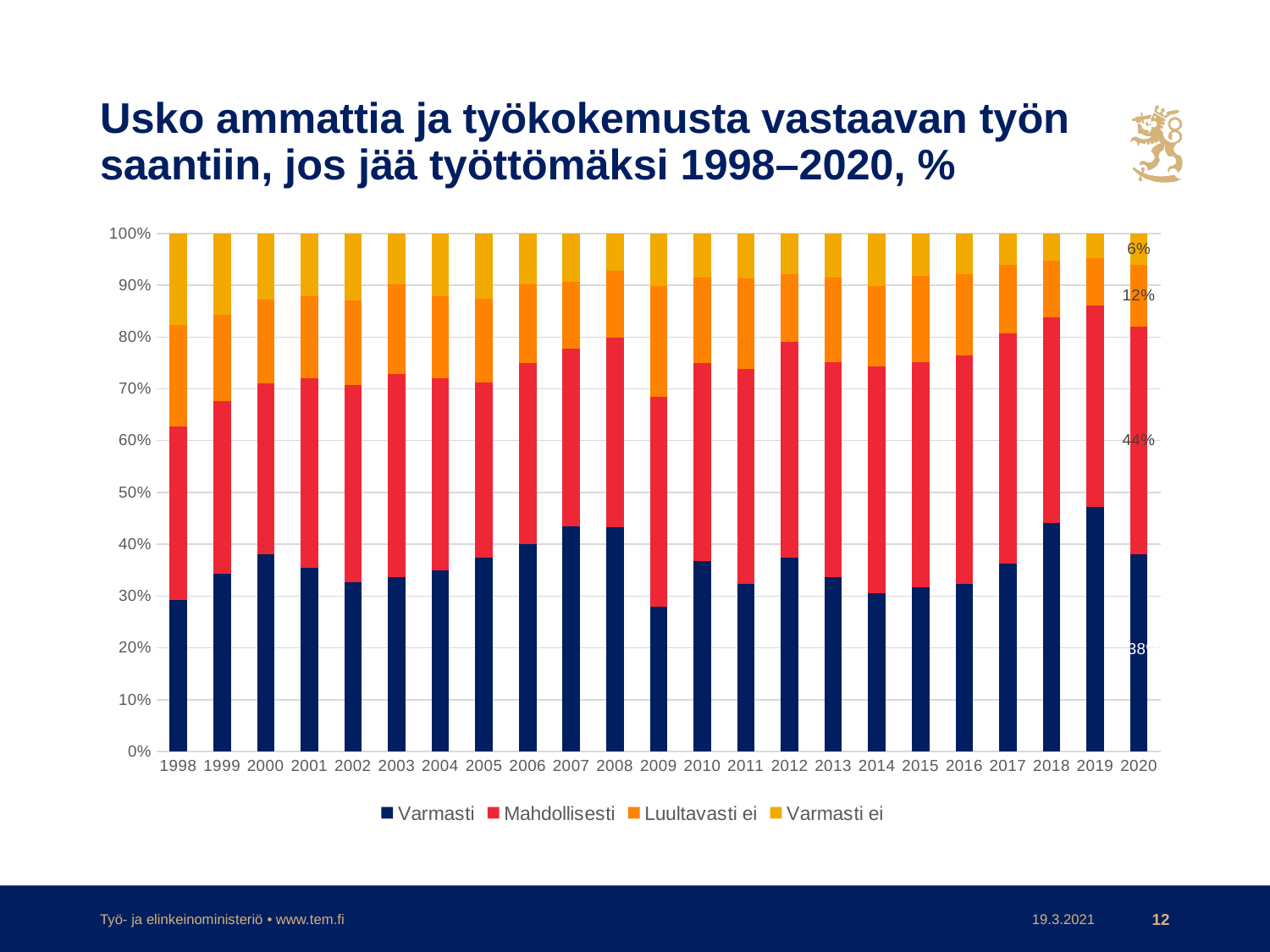

# Usko ammattia ja työkokemusta vastaavan työn saantiin, jos jää työttömäksi 1998–2020, %

### Chart

| Category | Varmasti | Mahdollisesti | Luultavasti ei | Varmasti ei  |
|---|---|---|---|---|
| 1998 | 0.293 | 0.334 | 0.196 | 0.178 |
| 1999 | 0.343 | 0.334 | 0.166 | 0.157 |
| 2000 | 0.381 | 0.33 | 0.162 | 0.127 |
| 2001 | 0.355 | 0.366 | 0.157 | 0.122 |
| 2002 | 0.327 | 0.38 | 0.164 | 0.129 |
| 2003 | 0.336 | 0.393 | 0.172 | 0.099 |
| 2004 | 0.349 | 0.371 | 0.158 | 0.122 |
| 2005 | 0.374 | 0.339 | 0.161 | 0.125 |
| 2006 | 0.401 | 0.349 | 0.152 | 0.097 |
| 2007 | 0.435 | 0.343 | 0.128 | 0.094 |
| 2008 | 0.433 | 0.366 | 0.128 | 0.073 |
| 2009 | 0.279 | 0.405 | 0.214 | 0.102 |
| 2010 | 0.368 | 0.381 | 0.165 | 0.086 |
| 2011 | 0.324 | 0.414 | 0.175 | 0.087 |
| 2012 | 0.374 | 0.417 | 0.13 | 0.078 |
| 2013 | 0.336 | 0.415 | 0.163 | 0.086 |
| 2014 | 0.305 | 0.438 | 0.156 | 0.101 |
| 2015 | 0.317 | 0.435 | 0.166 | 0.081 |
| 2016 | 0.323 | 0.441 | 0.157 | 0.079 |
| 2017 | 0.362 | 0.445 | 0.132 | 0.061 |
| 2018 | 0.441 | 0.397 | 0.11 | 0.052 |
| 2019 | 0.472 | 0.389 | 0.091 | 0.048 |
| 2020 | 0.38 | 0.44 | 0.119 | 0.061 |
Työ- ja elinkeinoministeriö • www.tem.fi
19.3.2021
12